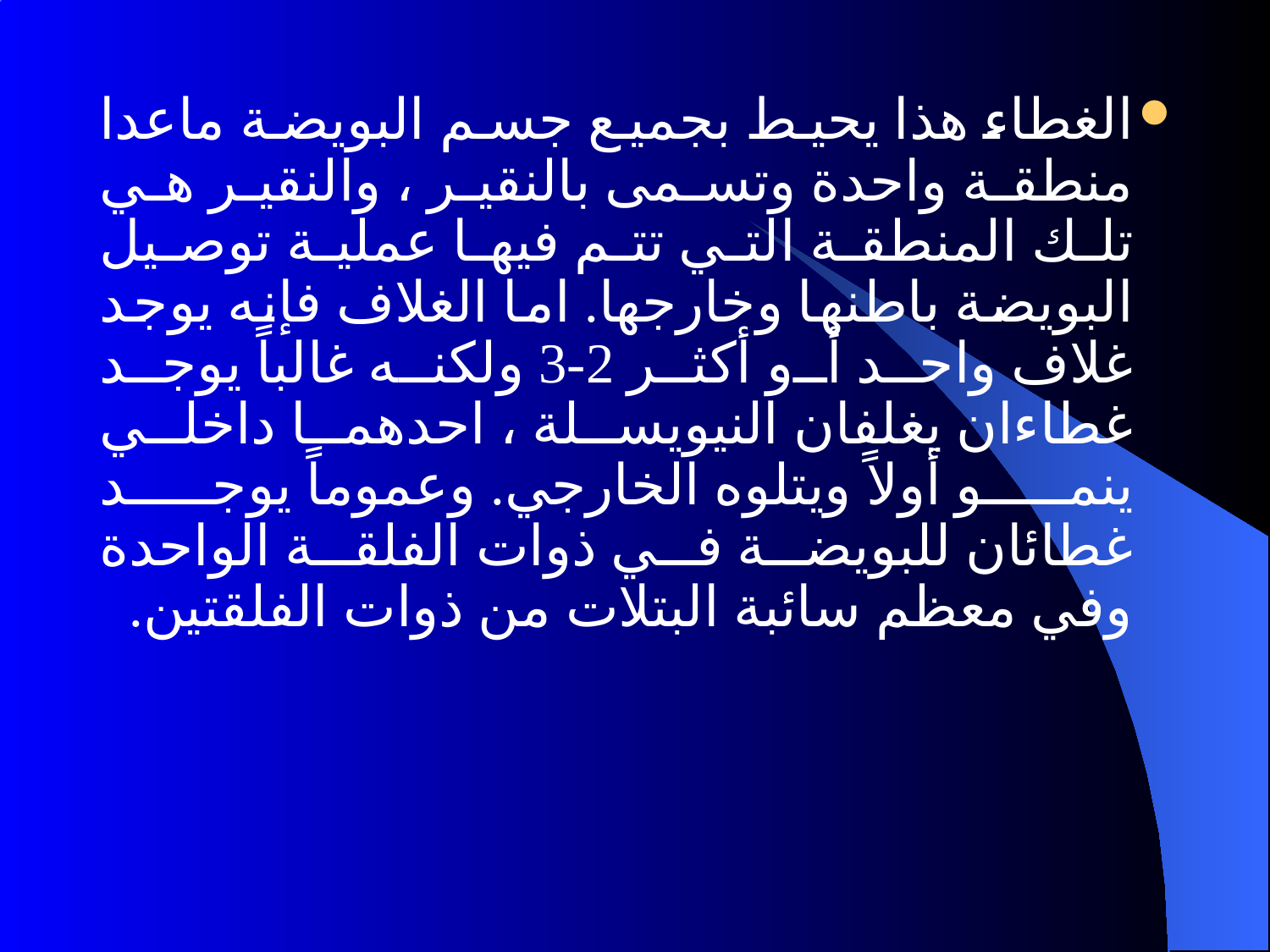

الغطاء هذا يحيط بجميع جسم البويضة ماعدا منطقة واحدة وتسمى بالنقير ، والنقير هي تلك المنطقة التي تتم فيها عملية توصيل البويضة باطنها وخارجها. اما الغلاف فإنه يوجد غلاف واحد أو أكثر 2-3 ولكنه غالباً يوجد غطاءان يغلفان النيويسلة ، احدهما داخلي ينمو أولاً ويتلوه الخارجي. وعموماً يوجد غطائان للبويضة في ذوات الفلقة الواحدة وفي معظم سائبة البتلات من ذوات الفلقتين.